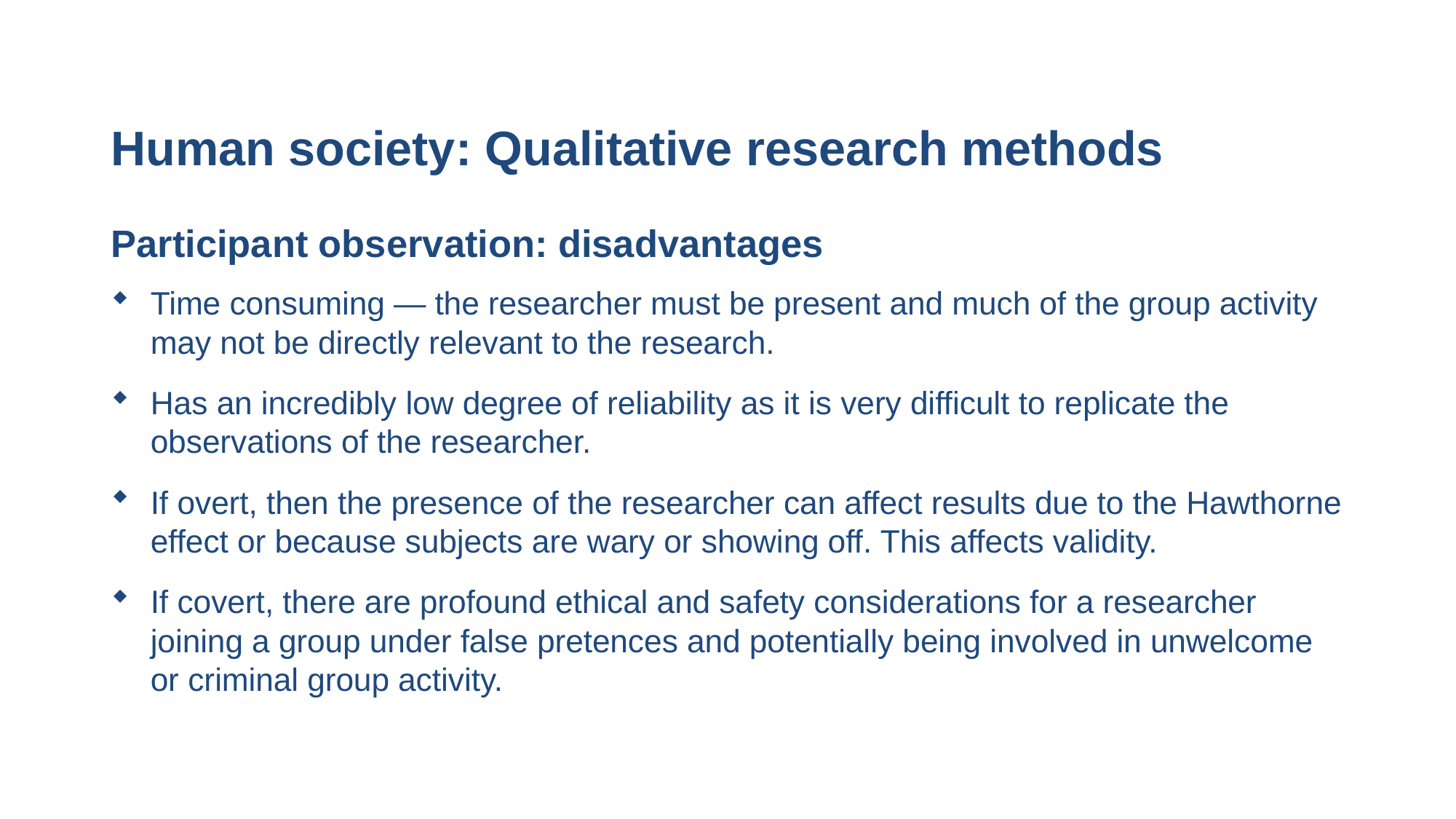

# Human society: Qualitative research methods
Participant observation: disadvantages
Time consuming — the researcher must be present and much of the group activity may not be directly relevant to the research.
Has an incredibly low degree of reliability as it is very difficult to replicate the observations of the researcher.
If overt, then the presence of the researcher can affect results due to the Hawthorne effect or because subjects are wary or showing off. This affects validity.
If covert, there are profound ethical and safety considerations for a researcher joining a group under false pretences and potentially being involved in unwelcome or criminal group activity.